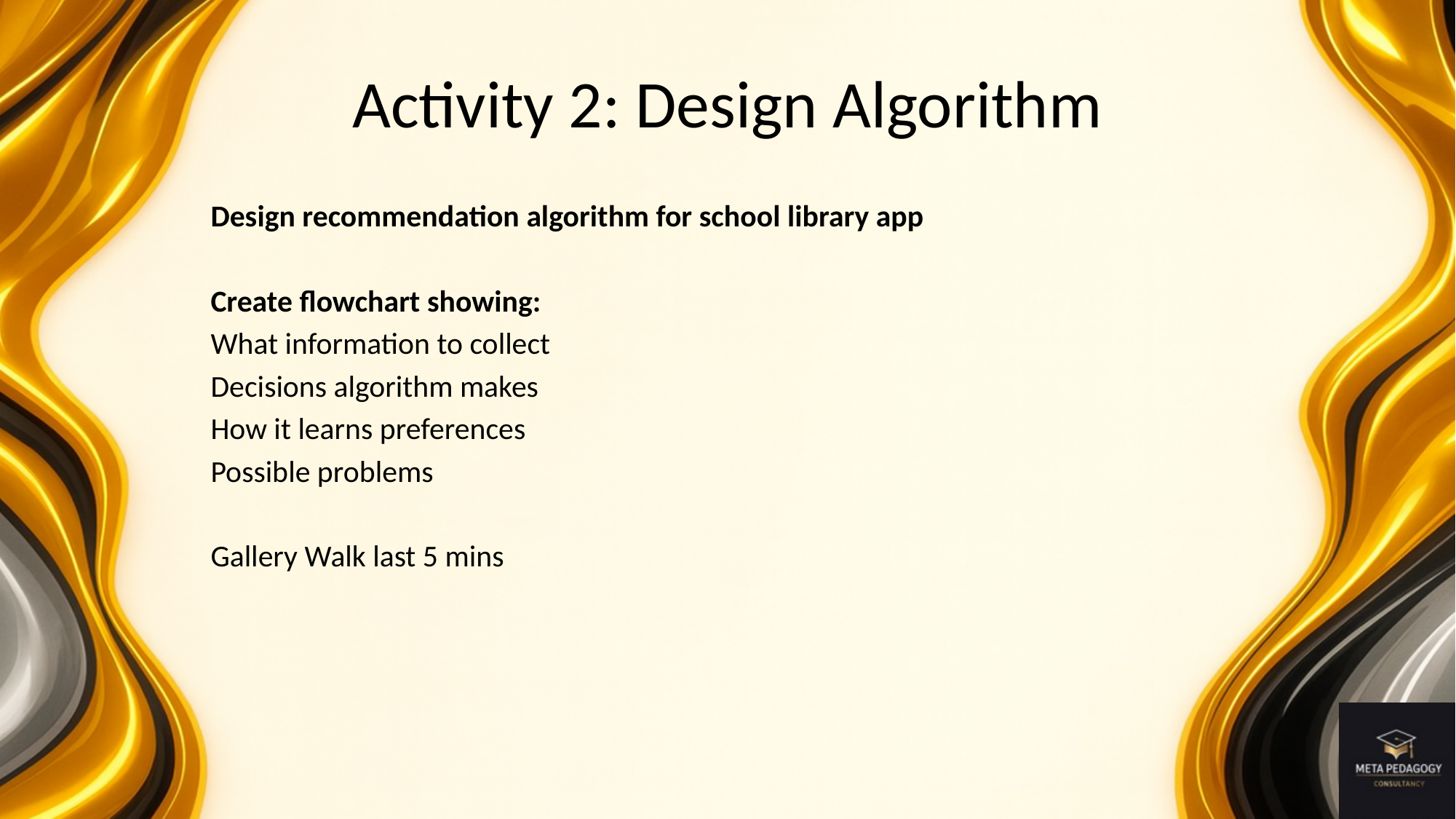

# Activity 2: Design Algorithm
Design recommendation algorithm for school library app

Create flowchart showing:
What information to collect
Decisions algorithm makes
How it learns preferences
Possible problems

Gallery Walk last 5 mins